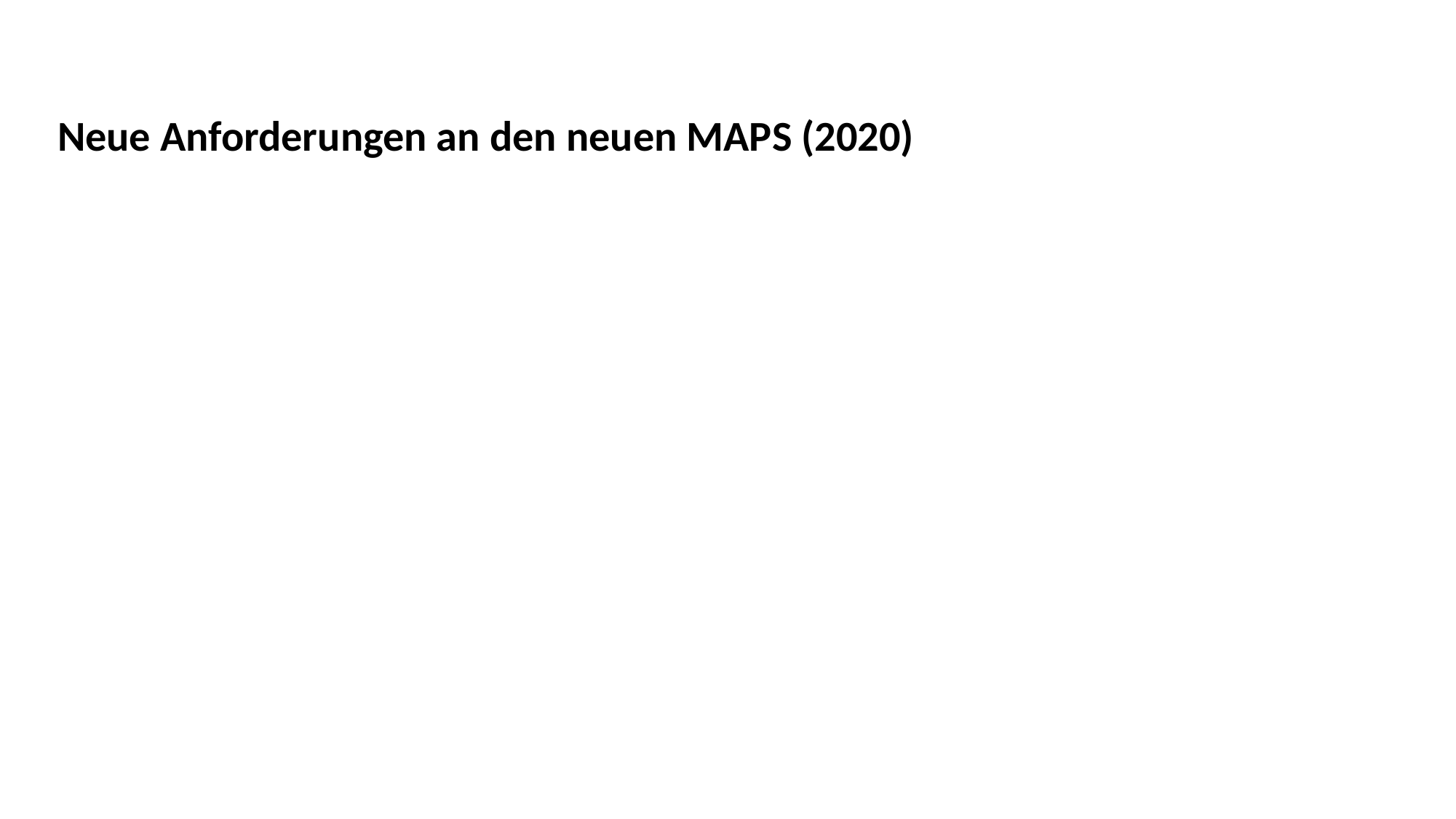

Neue Anforderungen an den neuen MAPS (2020)